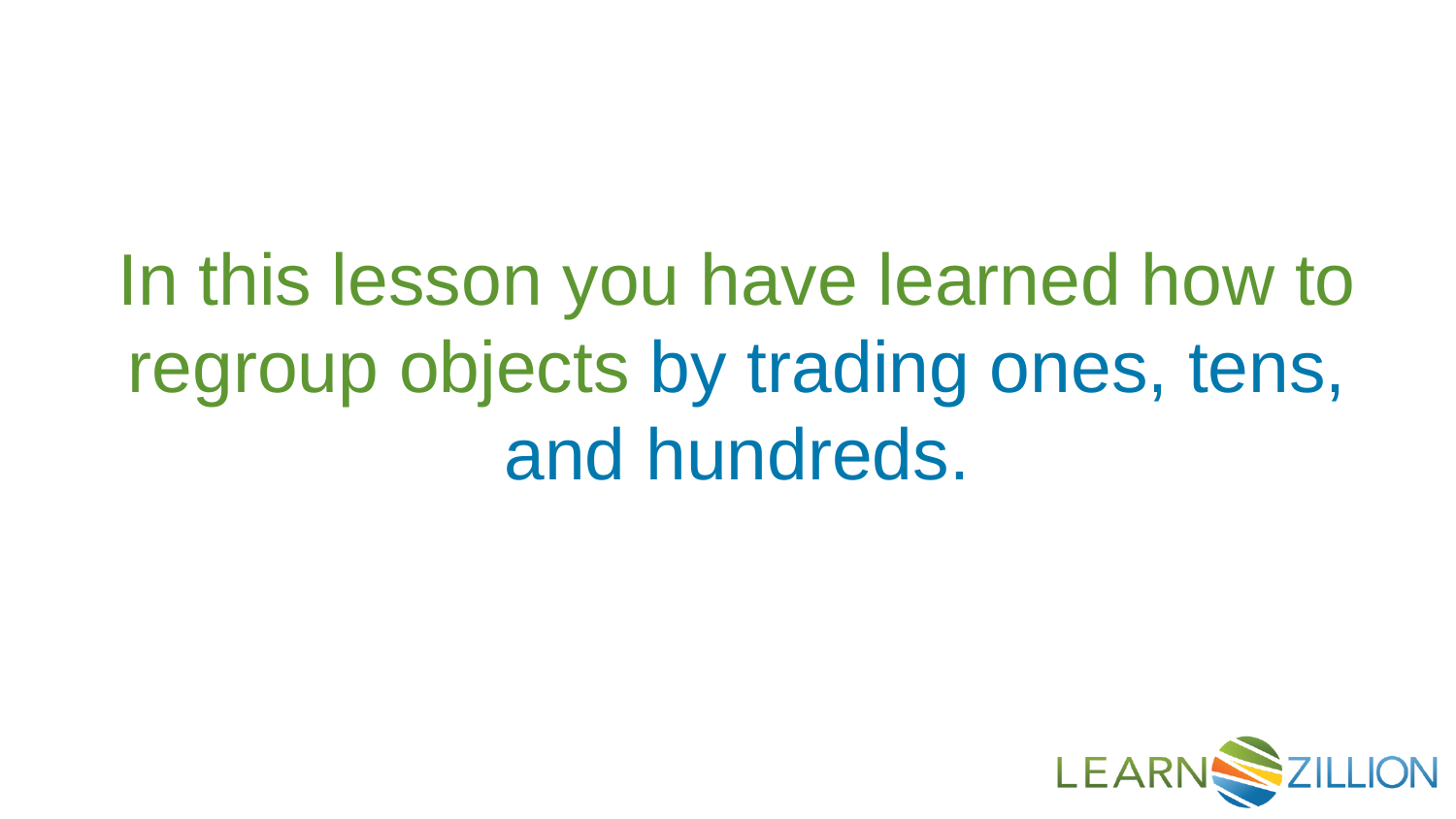

In this lesson you have learned how to regroup objects by trading ones, tens, and hundreds.